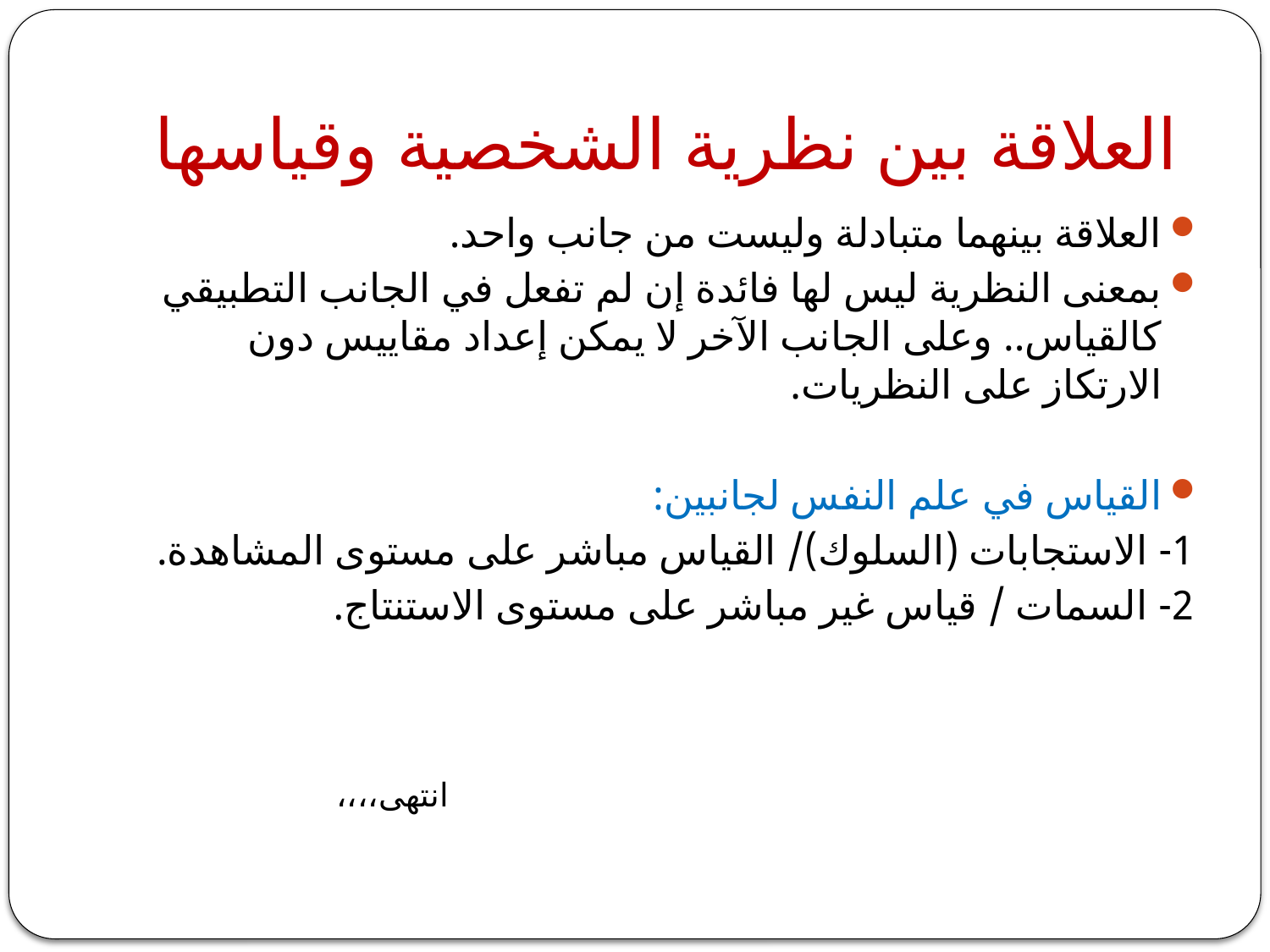

# العلاقة بين نظرية الشخصية وقياسها
العلاقة بينهما متبادلة وليست من جانب واحد.
بمعنى النظرية ليس لها فائدة إن لم تفعل في الجانب التطبيقي كالقياس.. وعلى الجانب الآخر لا يمكن إعداد مقاييس دون الارتكاز على النظريات.

القياس في علم النفس لجانبين:
1- الاستجابات (السلوك)/ القياس مباشر على مستوى المشاهدة.
2- السمات / قياس غير مباشر على مستوى الاستنتاج.

                                                                                        انتهى،،،،